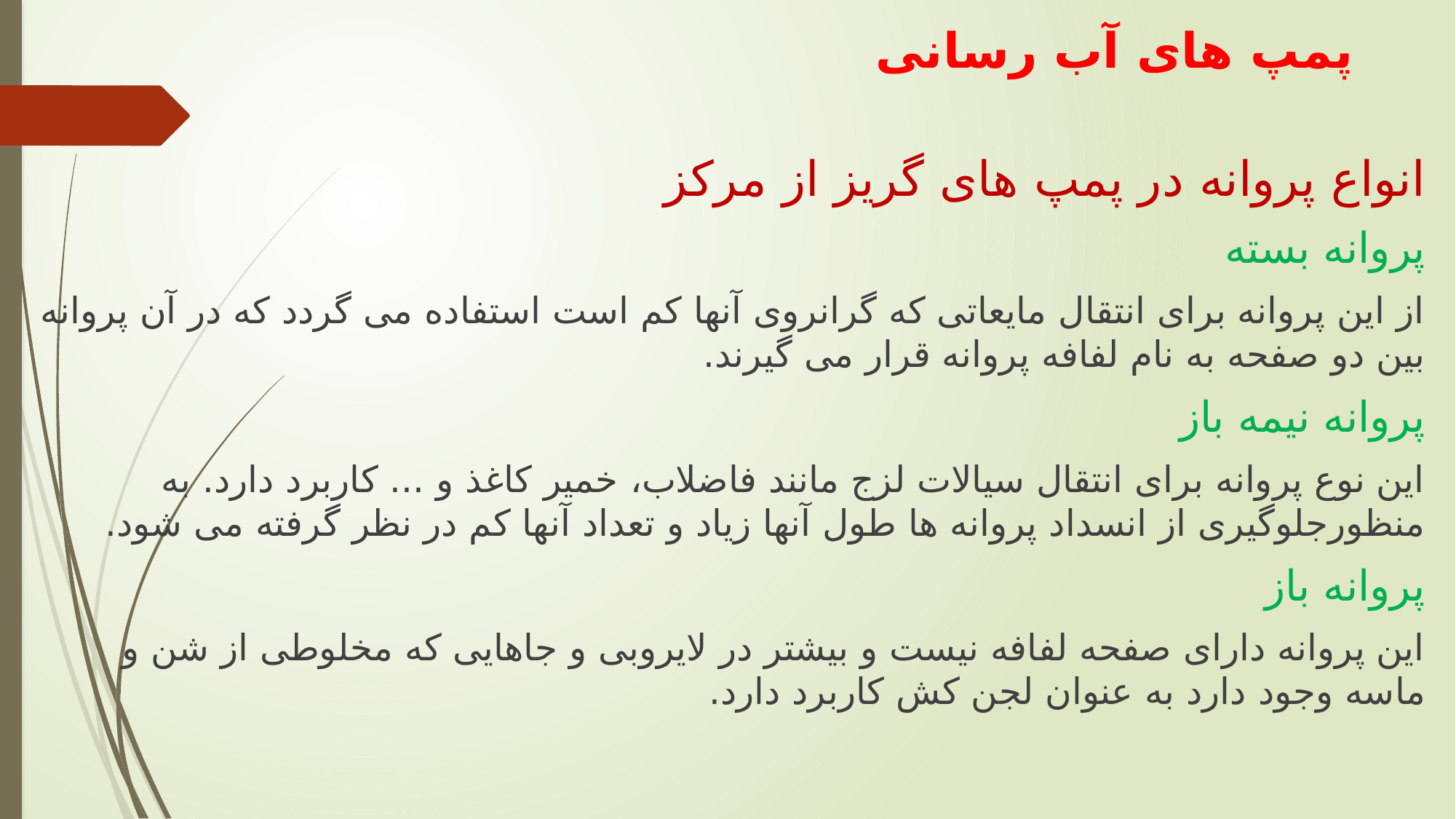

# پمپ های آب رسانی
انواع پروانه در پمپ های گریز از مرکز
پروانه بسته
از این پروانه برای انتقال مایعاتی که گرانروی آنها کم است استفاده می گردد که در آن پروانه بین دو صفحه به نام لفافه پروانه قرار می گیرند.
پروانه نیمه باز
این نوع پروانه برای انتقال سیالات لزج مانند فاضلاب، خمیر کاغذ و ... کاربرد دارد. به منظورجلوگیری از انسداد پروانه ها طول آنها زیاد و تعداد آنها کم در نظر گرفته می شود.
پروانه باز
این پروانه دارای صفحه لفافه نیست و بیشتر در لایروبی و جاهایی که مخلوطی از شن و ماسه وجود دارد به عنوان لجن کش کاربرد دارد.